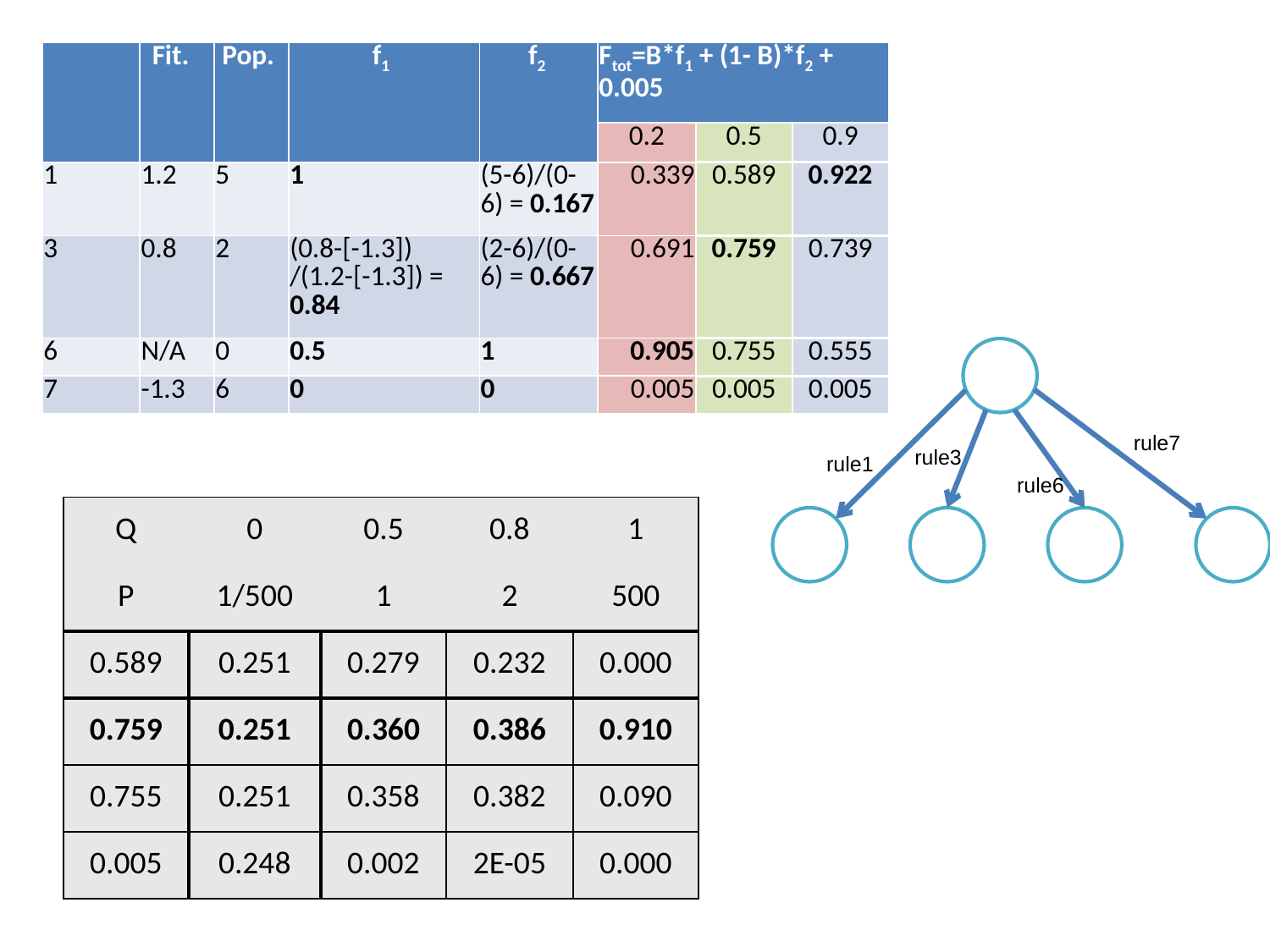

|  | Fit. | Pop. | f1 | f2 | Ftot=B\*f1 + (1- B)\*f2 + 0.005 |  |  |
| --- | --- | --- | --- | --- | --- | --- | --- |
|  |  |  |  |  | 0.2 | 0.5 | 0.9 |
| 1 | 1.2 | 5 | 1 | (5-6)/(0-6) = 0.167 | 0.339 | 0.589 | 0.922 |
| 3 | 0.8 | 2 | (0.8-[-1.3]) /(1.2-[-1.3]) = 0.84 | (2-6)/(0-6) = 0.667 | 0.691 | 0.759 | 0.739 |
| 6 | N/A | 0 | 0.5 | 1 | 0.905 | 0.755 | 0.555 |
| 7 | -1.3 | 6 | 0 | 0 | 0.005 | 0.005 | 0.005 |

rule7
rule3
rule1
rule6

| Q | 0 | 0.5 | 0.8 | 1 |
| --- | --- | --- | --- | --- |
| P | 1/500 | 1 | 2 | 500 |
| 0.589 | 0.251 | 0.279 | 0.232 | 0.000 |
| 0.759 | 0.251 | 0.360 | 0.386 | 0.910 |
| 0.755 | 0.251 | 0.358 | 0.382 | 0.090 |
| 0.005 | 0.248 | 0.002 | 2E-05 | 0.000 |